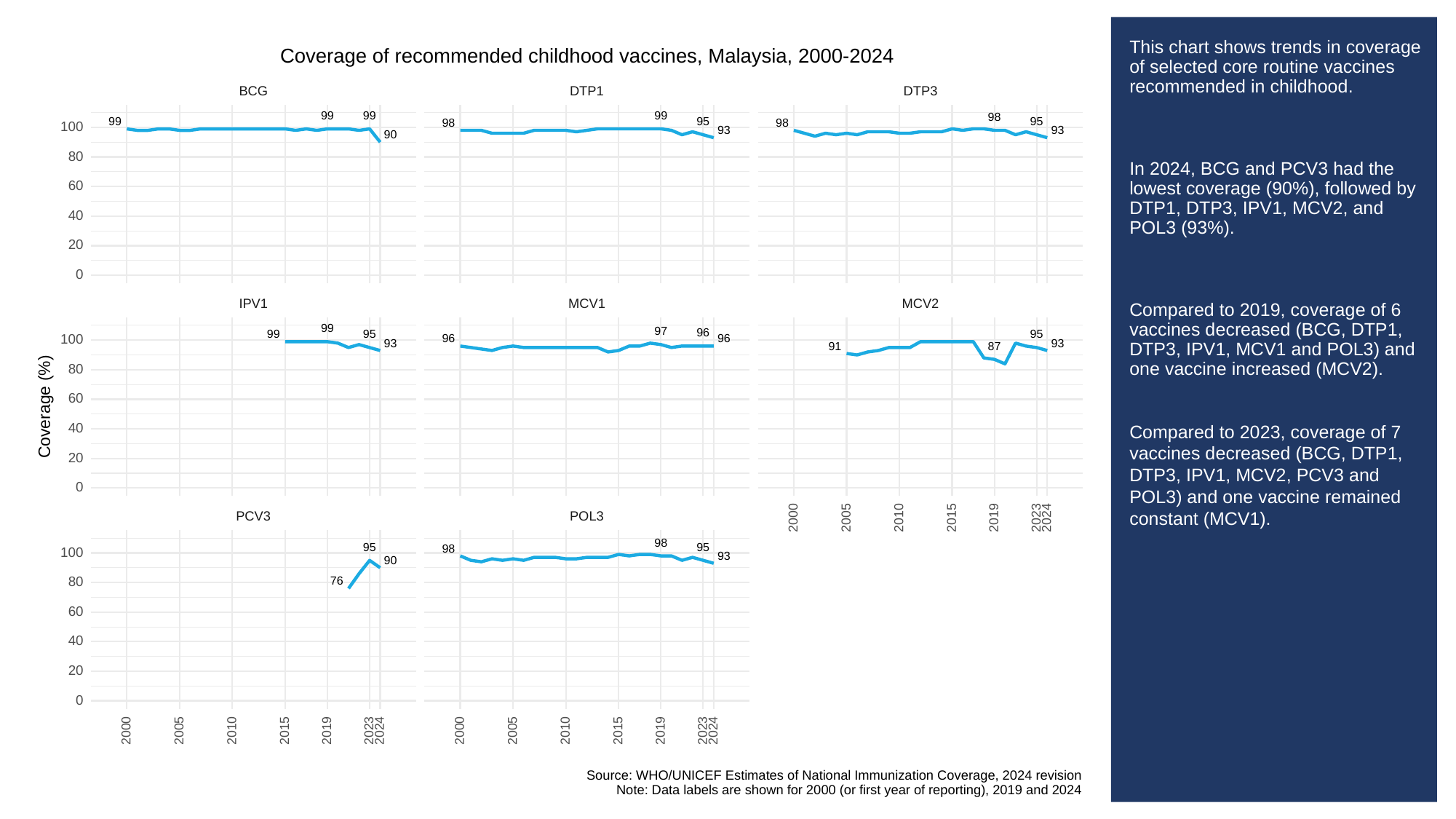

# This chart shows trends in coverage of selected core routine vaccines recommended in childhood.

In 2024, BCG and PCV3 had the lowest coverage (90%), followed by DTP1, DTP3, IPV1, MCV2, and POL3 (93%).

Compared to 2019, coverage of 6 vaccines decreased (BCG, DTP1, DTP3, IPV1, MCV1 and POL3) and one vaccine increased (MCV2).

Compared to 2023, coverage of 7 vaccines decreased (BCG, DTP1, DTP3, IPV1, MCV2, PCV3 and POL3) and one vaccine remained constant (MCV1).

Coverage of recommended childhood vaccines, Malaysia, 2000-2024
BCG
DTP3
DTP1

99
99
99

98
99
95
95
98
98
100
93
93

90

80

60

40

20

0

MCV1
MCV2
IPV1

99

97
96
99
95
95
96
96
100
93
93

91
87

80

60
Coverage (%)

40

20

0

POL3
PCV3
2023
2000
2005
2010
2015
2019
2024

98
95
95
98
100
93

90

76
80

60

40

20

0

2023
2023
2000
2005
2010
2015
2019
2024
2000
2005
2010
2015
2019
2024
Source: WHO/UNICEF Estimates of National Immunization Coverage, 2024 revision
Note: Data labels are shown for 2000 (or first year of reporting), 2019 and 2024